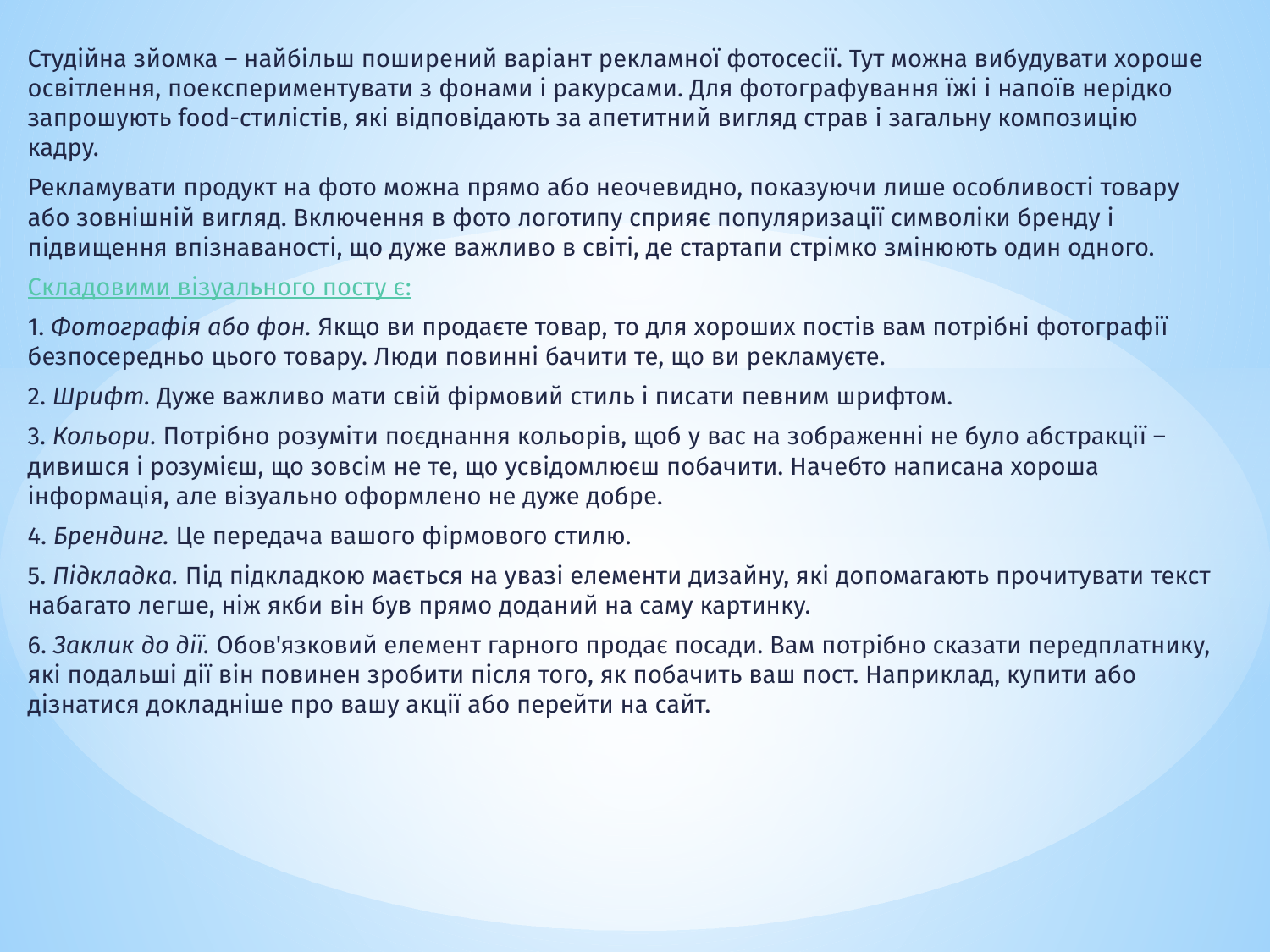

Студійна зйомка – найбільш поширений варіант рекламної фотосесії. Тут можна вибудувати хороше освітлення, поекспериментувати з фонами і ракурсами. Для фотографування їжі і напоїв нерідко запрошують food-стилістів, які відповідають за апетитний вигляд страв і загальну композицію кадру.
Рекламувати продукт на фото можна прямо або неочевидно, показуючи лише особливості товару або зовнішній вигляд. Включення в фото логотипу сприяє популяризації символіки бренду і підвищення впізнаваності, що дуже важливо в світі, де стартапи стрімко змінюють один одного.
Cкладовими візуального посту є:
1. Фотографія або фон. Якщо ви продаєте товар, то для хороших постів вам потрібні фотографії безпосередньо цього товару. Люди повинні бачити те, що ви рекламуєте.
2. Шрифт. Дуже важливо мати свій фірмовий стиль і писати певним шрифтом.
3. Кольори. Потрібно розуміти поєднання кольорів, щоб у вас на зображенні не було абстракції – дивишся і розумієш, що зовсім не те, що усвідомлюєш побачити. Начебто написана хороша інформація, але візуально оформлено не дуже добре.
4. Брендинг. Це передача вашого фірмового стилю.
5. Підкладка. Під підкладкою мається на увазі елементи дизайну, які допомагають прочитувати текст набагато легше, ніж якби він був прямо доданий на саму картинку.
6. Заклик до дії. Обов'язковий елемент гарного продає посади. Вам потрібно сказати передплатнику, які подальші дії він повинен зробити після того, як побачить ваш пост. Наприклад, купити або дізнатися докладніше про вашу акції або перейти на сайт.